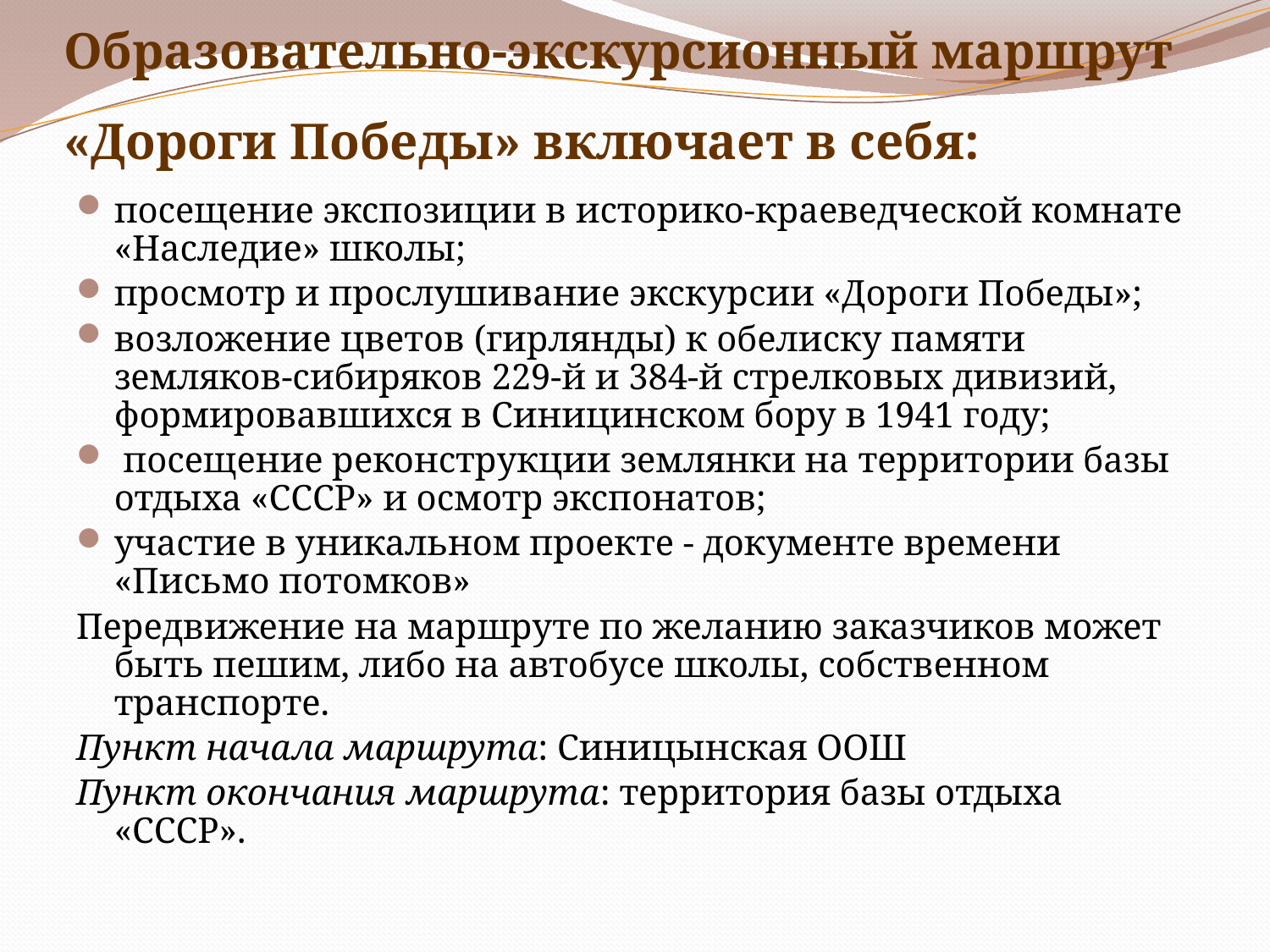

# Образовательно-экскурсионный маршрут «Дороги Победы» включает в себя:
посещение экспозиции в историко-краеведческой комнате «Наследие» школы;
просмотр и прослушивание экскурсии «Дороги Победы»;
возложение цветов (гирлянды) к обелиску памяти земляков-сибиряков 229-й и 384-й стрелковых дивизий, формировавшихся в Синицинском бору в 1941 году;
 посещение реконструкции землянки на территории базы отдыха «СССР» и осмотр экспонатов;
участие в уникальном проекте - документе времени  «Письмо потомков»
Передвижение на маршруте по желанию заказчиков может быть пешим, либо на автобусе школы, собственном транспорте.
Пункт начала маршрута: Синицынская ООШ
Пункт окончания маршрута: территория базы отдыха «СССР».